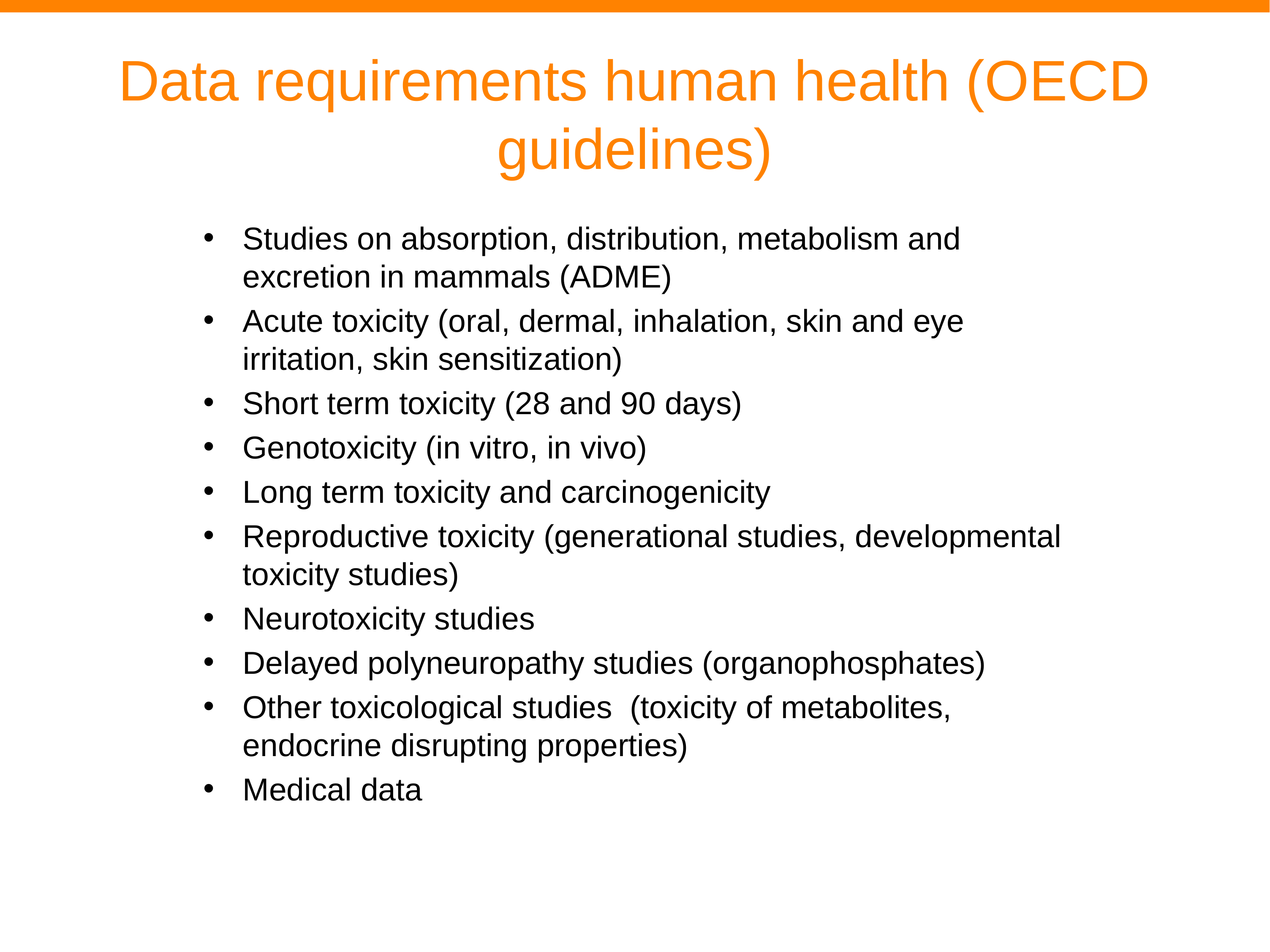

# Data requirements human health (OECD guidelines)
Studies on absorption, distribution, metabolism and excretion in mammals (ADME)
Acute toxicity (oral, dermal, inhalation, skin and eye irritation, skin sensitization)
Short term toxicity (28 and 90 days)
Genotoxicity (in vitro, in vivo)
Long term toxicity and carcinogenicity
Reproductive toxicity (generational studies, developmental toxicity studies)
Neurotoxicity studies
Delayed polyneuropathy studies (organophosphates)
Other toxicological studies  (toxicity of metabolites, endocrine disrupting properties)
Medical data